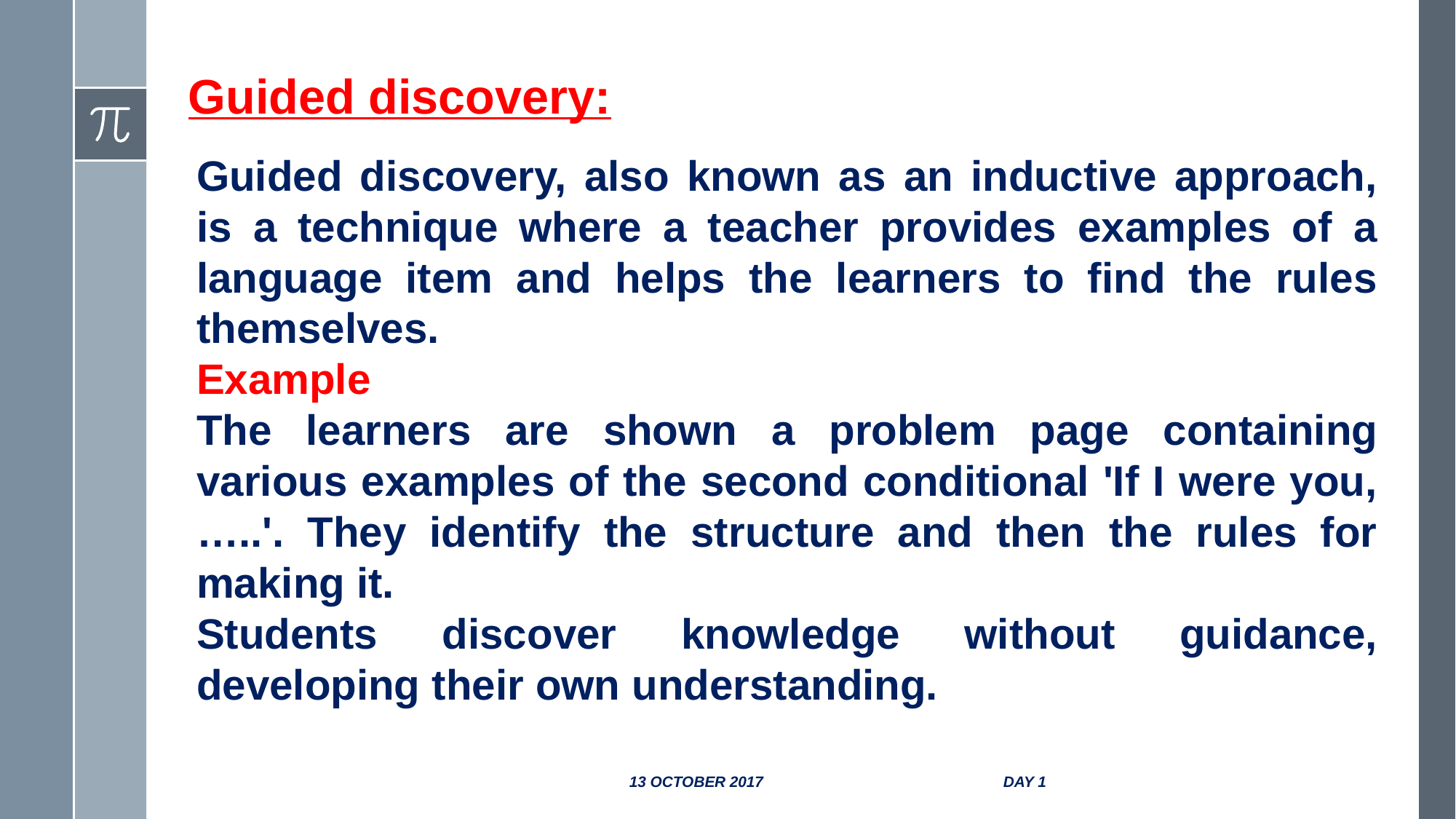

Guided discovery:
Guided discovery, also known as an inductive approach, is a technique where a teacher provides examples of a language item and helps the learners to find the rules themselves.
Example
The learners are shown a problem page containing various examples of the second conditional 'If I were you,…..'. They identify the structure and then the rules for making it.
Students discover knowledge without guidance, developing their own understanding.
Day 1
13 October 2017